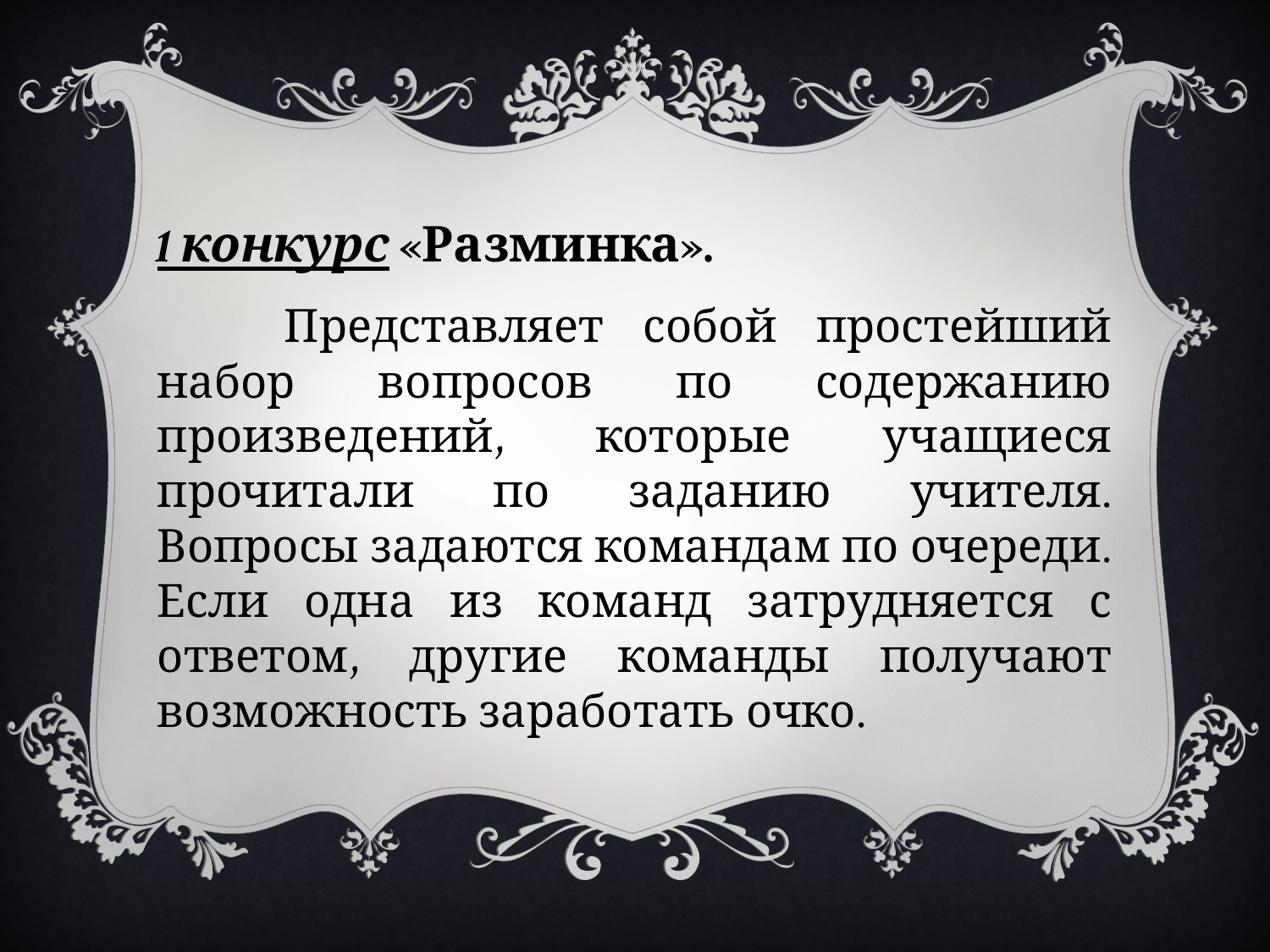

1 конкурс «Разминка».

	Представляет собой простейший набор вопросов по содержанию произведений, которые учащиеся прочитали по заданию учителя. Вопросы задаются командам по очереди. Если одна из команд затрудняется с ответом, другие команды получают возможность заработать очко.